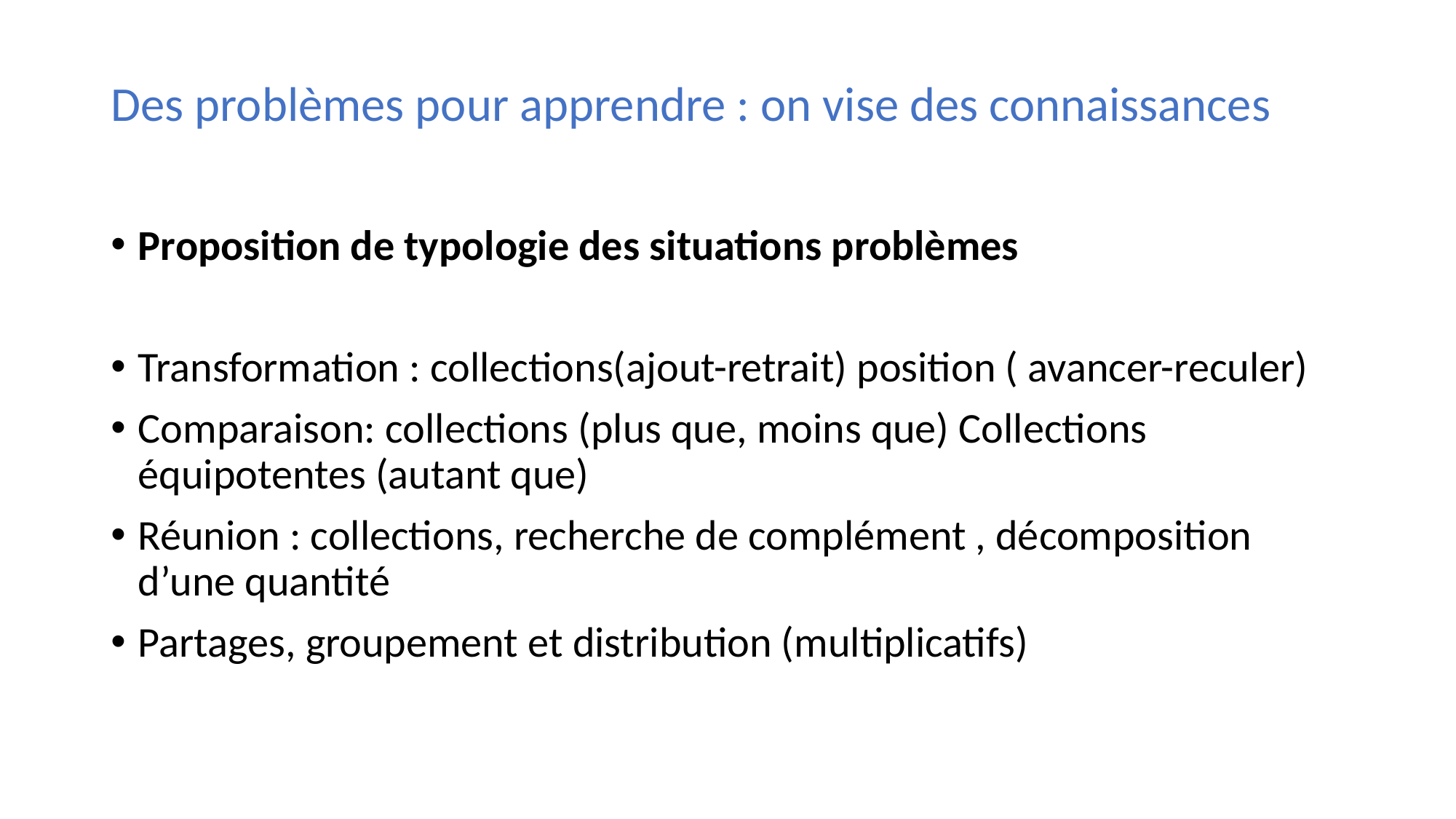

# Des problèmes pour apprendre : on vise des connaissances
Proposition de typologie des situations problèmes

Transformation : collections(ajout-retrait) position ( avancer-reculer)
Comparaison: collections (plus que, moins que) Collections équipotentes (autant que)
Réunion : collections, recherche de complément , décomposition d’une quantité
Partages, groupement et distribution (multiplicatifs)